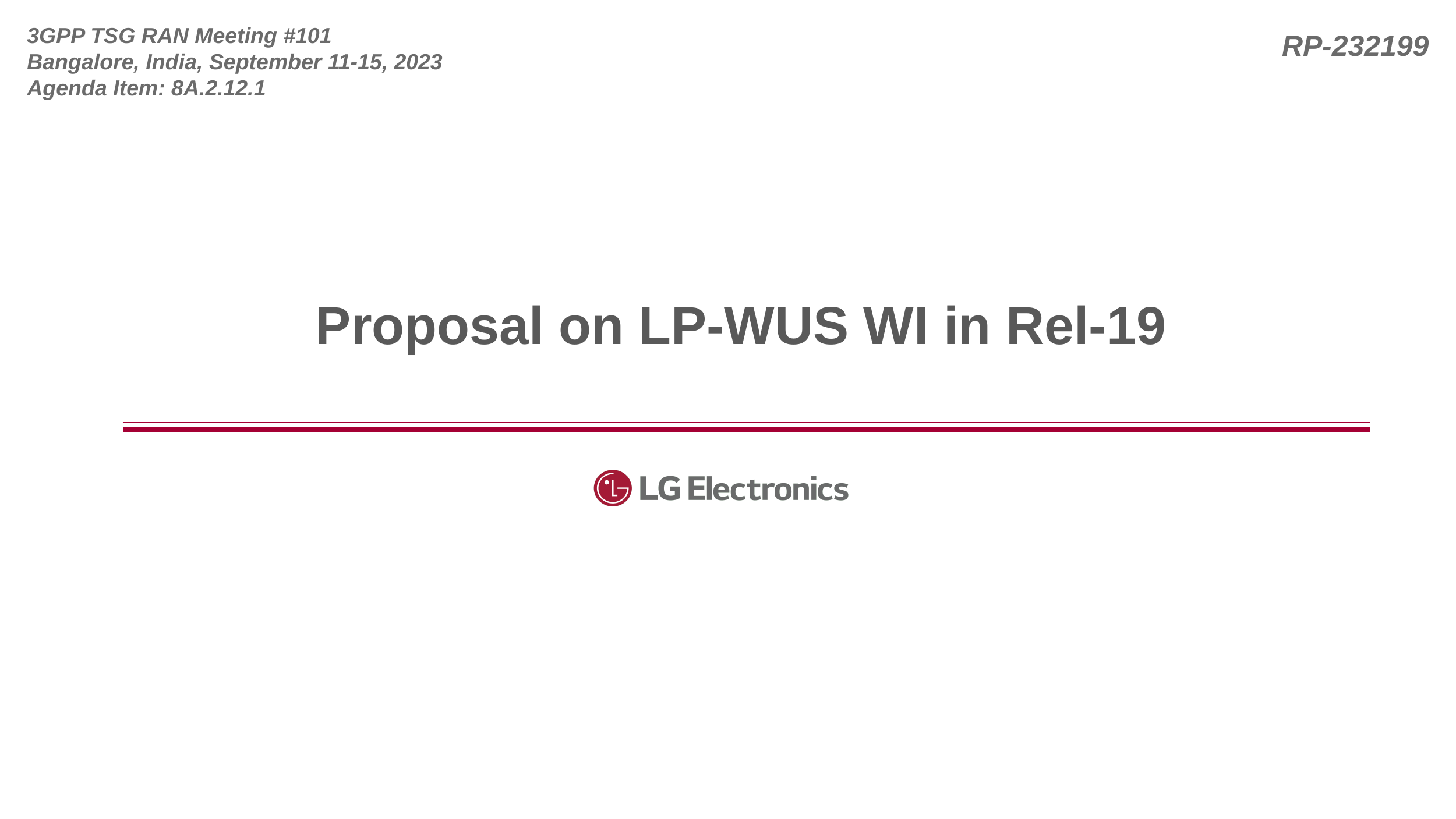

RP-232199
# Proposal on LP-WUS WI in Rel-19